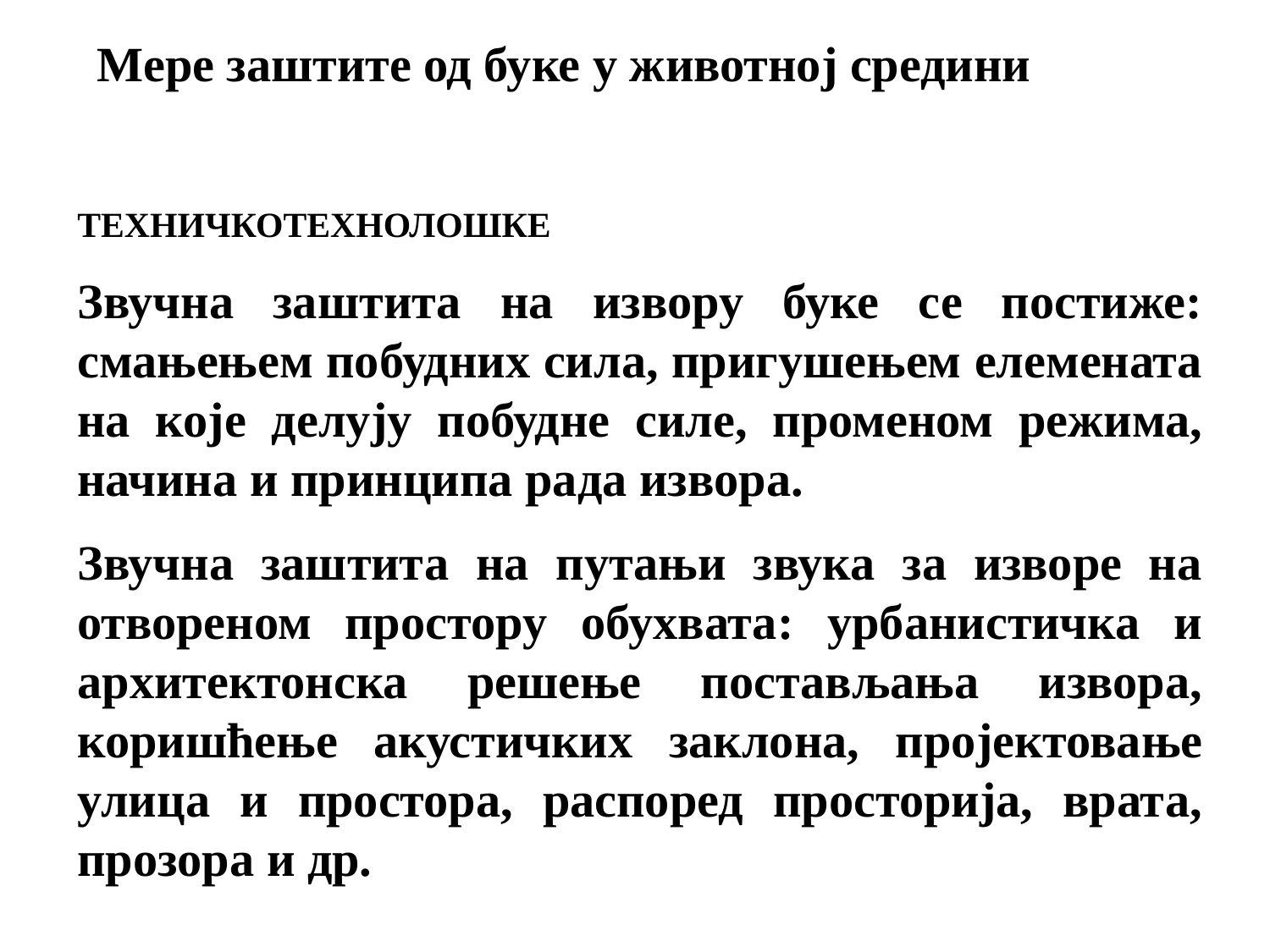

Мере заштите од буке у животној средини
ТЕХНИЧКОТЕХНОЛОШКЕ
Звучна заштита на извору буке се постиже: смањењем побудних сила, пригушењем елемената на које делују побудне силе, променом режима, начина и принципа рада извора.
Звучна заштита на путањи звука за изворе на отвореном простору обухвата: урбанистичка и архитектонска решење постављања извора, коришћење акустичких заклона, пројектовање улица и простора, распоред просторија, врата, прозора и др.